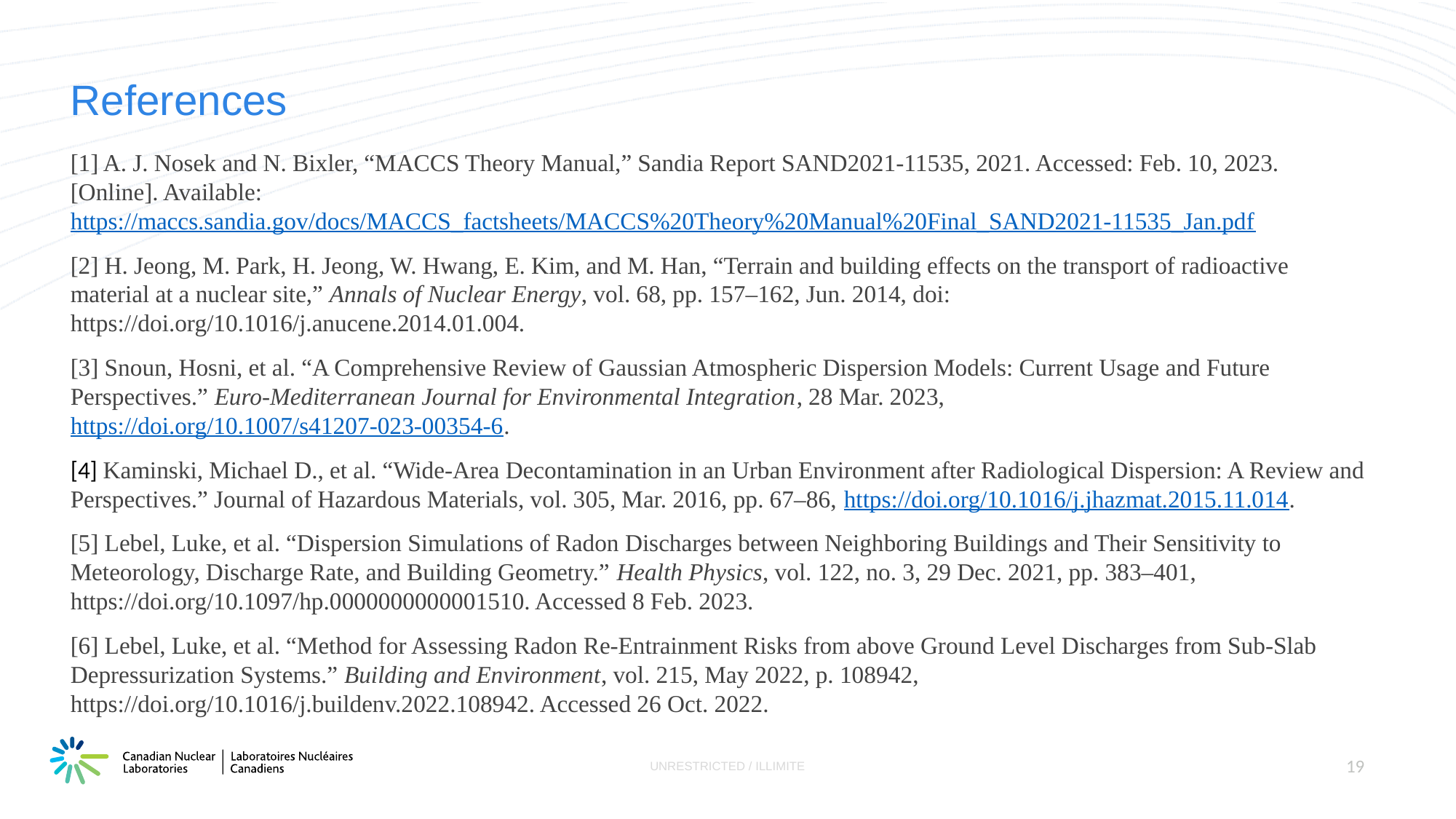

# References
[1] A. J. Nosek and N. Bixler, “MACCS Theory Manual,” Sandia Report SAND2021-11535, 2021. Accessed: Feb. 10, 2023. [Online]. Available: https://maccs.sandia.gov/docs/MACCS_factsheets/MACCS%20Theory%20Manual%20Final_SAND2021-11535_Jan.pdf
[2] H. Jeong, M. Park, H. Jeong, W. Hwang, E. Kim, and M. Han, “Terrain and building effects on the transport of radioactive material at a nuclear site,” Annals of Nuclear Energy, vol. 68, pp. 157–162, Jun. 2014, doi: https://doi.org/10.1016/j.anucene.2014.01.004.
[3] Snoun, Hosni, et al. “A Comprehensive Review of Gaussian Atmospheric Dispersion Models: Current Usage and Future Perspectives.” Euro-Mediterranean Journal for Environmental Integration, 28 Mar. 2023, https://doi.org/10.1007/s41207-023-00354-6.
‌[4] Kaminski, Michael D., et al. “Wide-Area Decontamination in an Urban Environment after Radiological Dispersion: A Review and Perspectives.” Journal of Hazardous Materials, vol. 305, Mar. 2016, pp. 67–86, https://doi.org/10.1016/j.jhazmat.2015.11.014.
[5] Lebel, Luke, et al. “Dispersion Simulations of Radon Discharges between Neighboring Buildings and Their Sensitivity to Meteorology, Discharge Rate, and Building Geometry.” Health Physics, vol. 122, no. 3, 29 Dec. 2021, pp. 383–401, https://doi.org/10.1097/hp.0000000000001510. Accessed 8 Feb. 2023.
[6] Lebel, Luke, et al. “Method for Assessing Radon Re-Entrainment Risks from above Ground Level Discharges from Sub-Slab Depressurization Systems.” Building and Environment, vol. 215, May 2022, p. 108942, https://doi.org/10.1016/j.buildenv.2022.108942. Accessed 26 Oct. 2022.